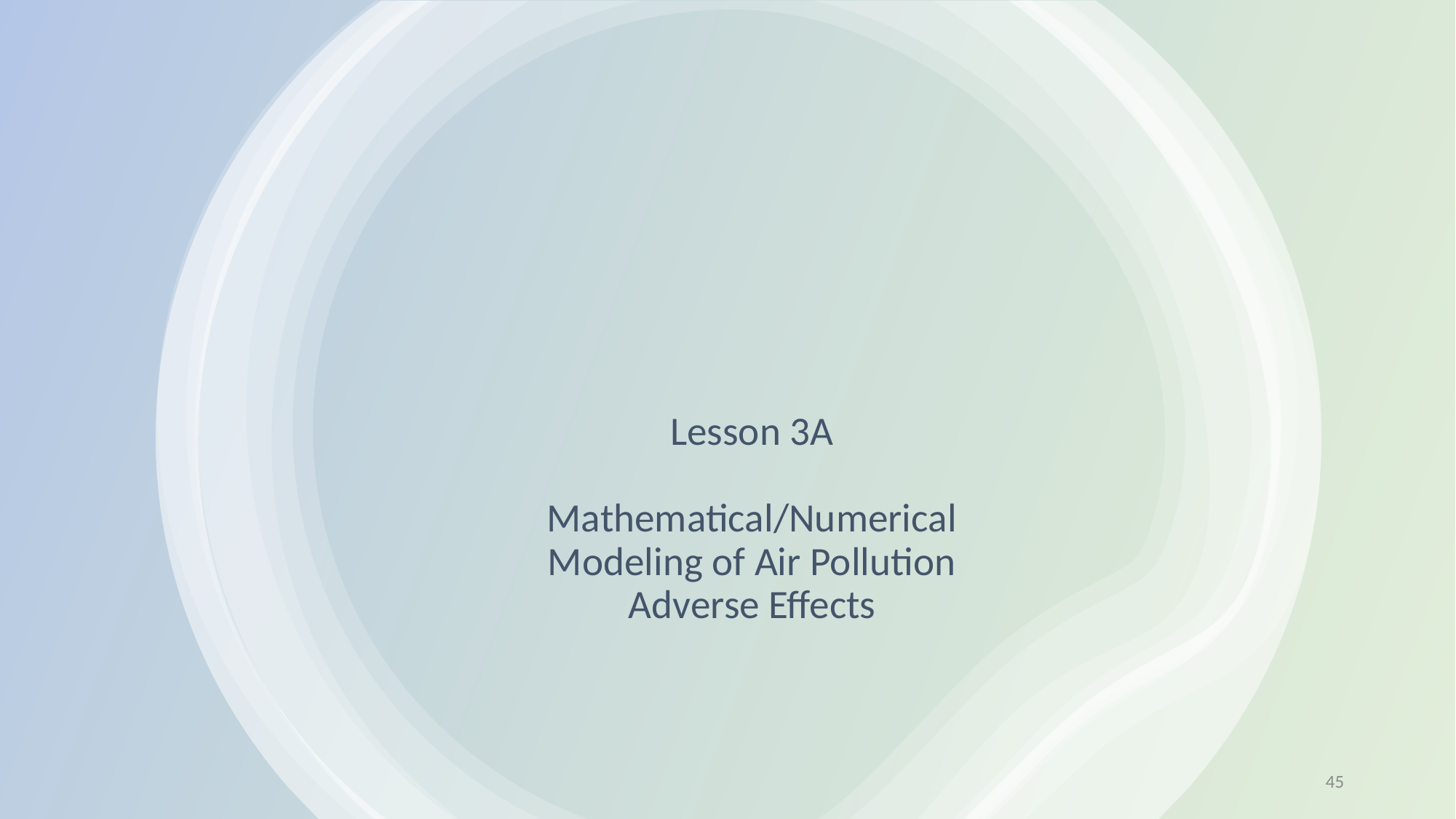

# Lesson 3A Mathematical/Numerical Modeling of Air Pollution Adverse Effects
45